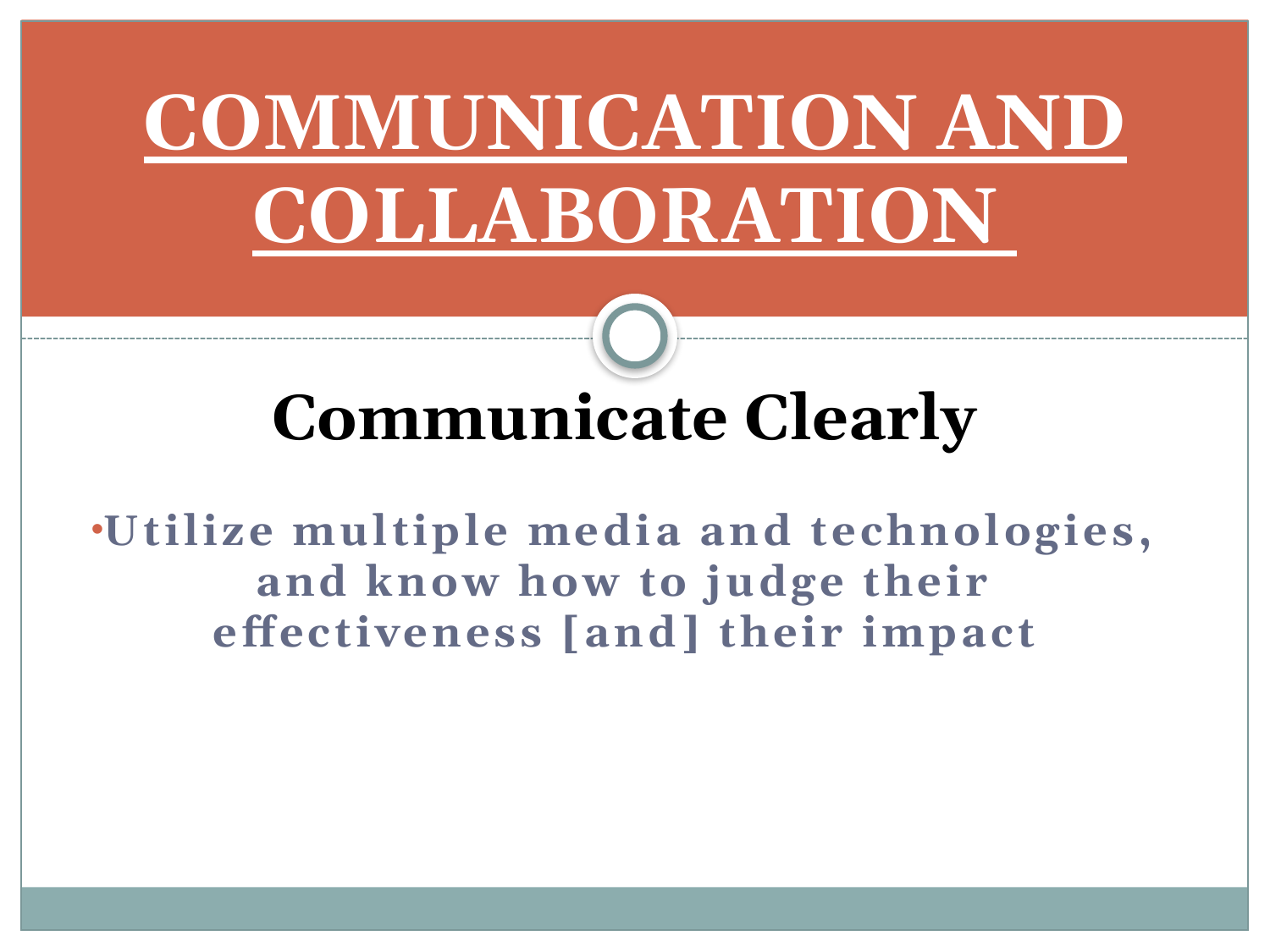

# COMMUNICATION AND COLLABORATION
Communicate Clearly
Utilize multiple media and technologies, and know how to judge their effectiveness [and] their impact